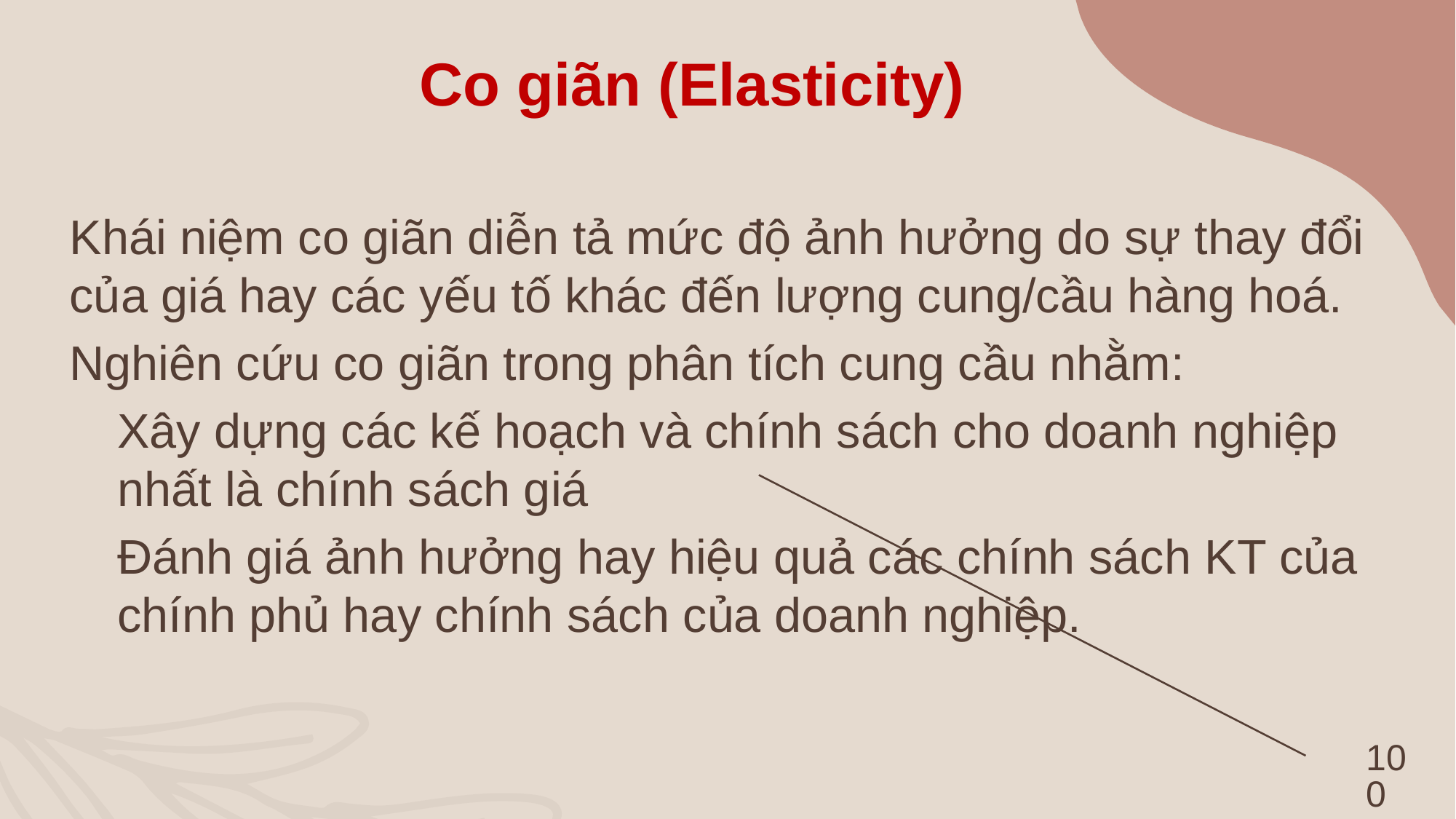

Co giãn (Elasticity)
#
Khái niệm co giãn diễn tả mức độ ảnh hưởng do sự thay đổi của giá hay các yếu tố khác đến lượng cung/cầu hàng hoá.
Nghiên cứu co giãn trong phân tích cung cầu nhằm:
Xây dựng các kế hoạch và chính sách cho doanh nghiệp nhất là chính sách giá
Đánh giá ảnh hưởng hay hiệu quả các chính sách KT của chính phủ hay chính sách của doanh nghiệp.

100